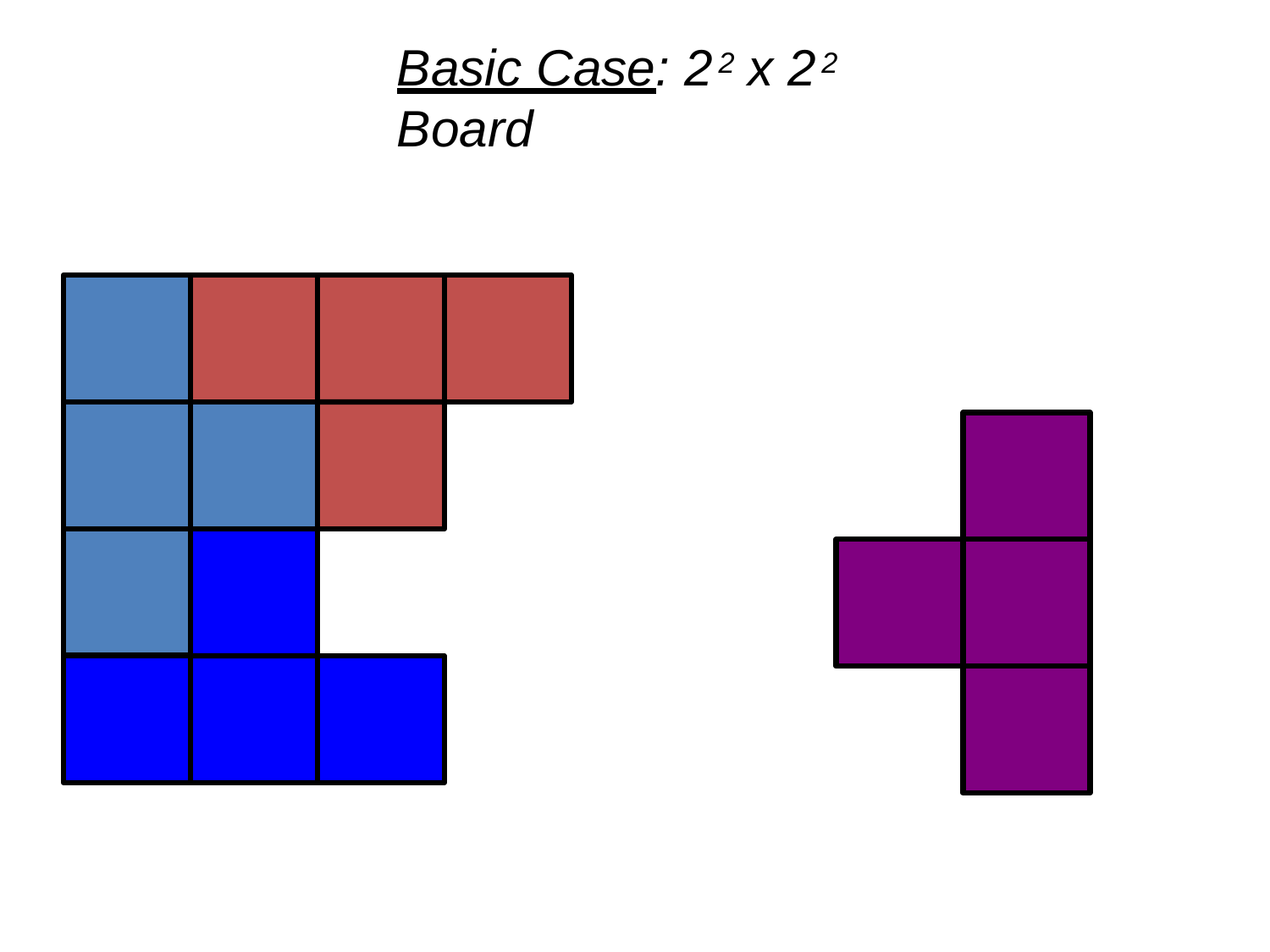

# Basic Case: 22 x 22 Board